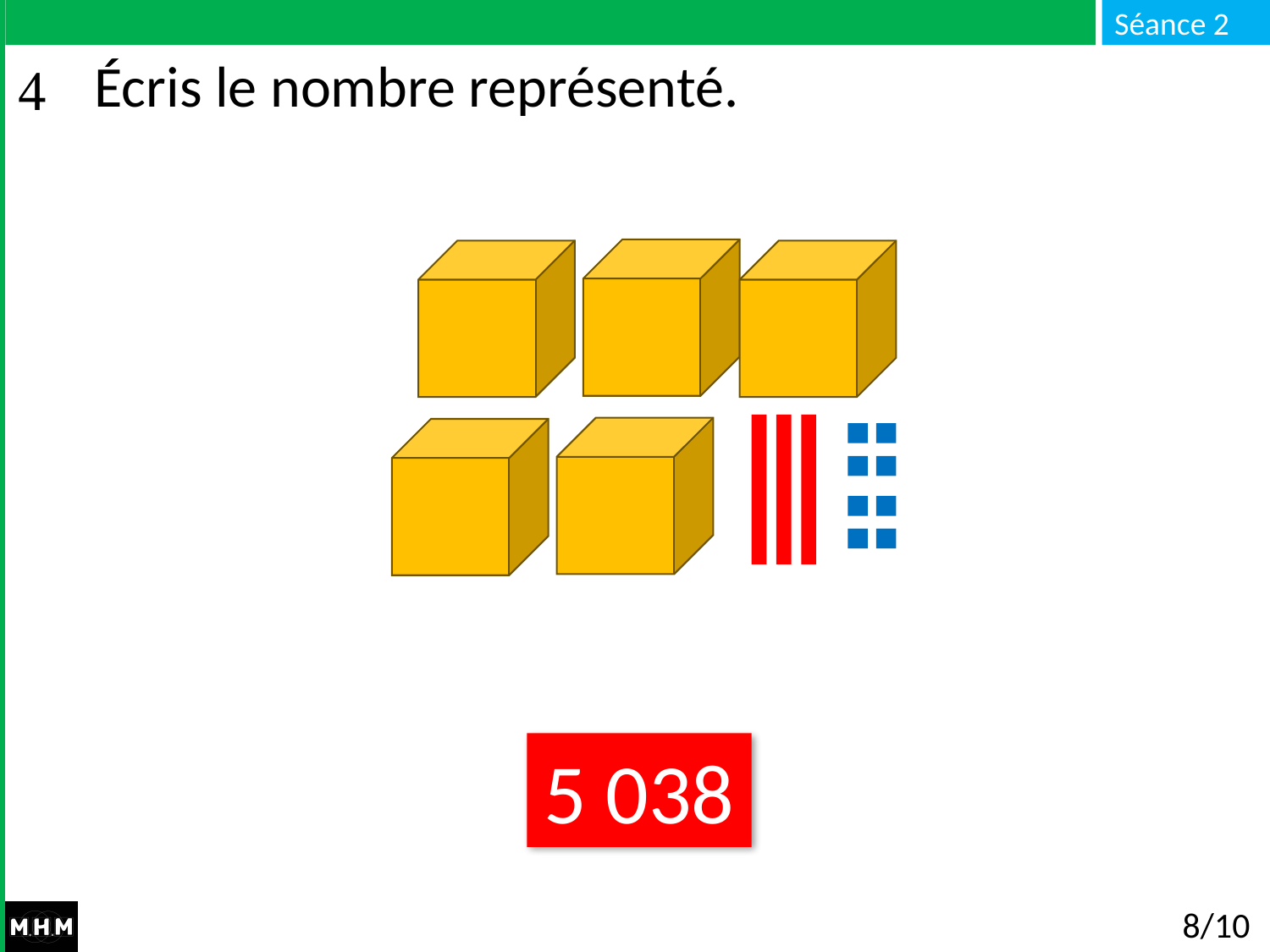

# Écris le nombre représenté.

5 038
8/10